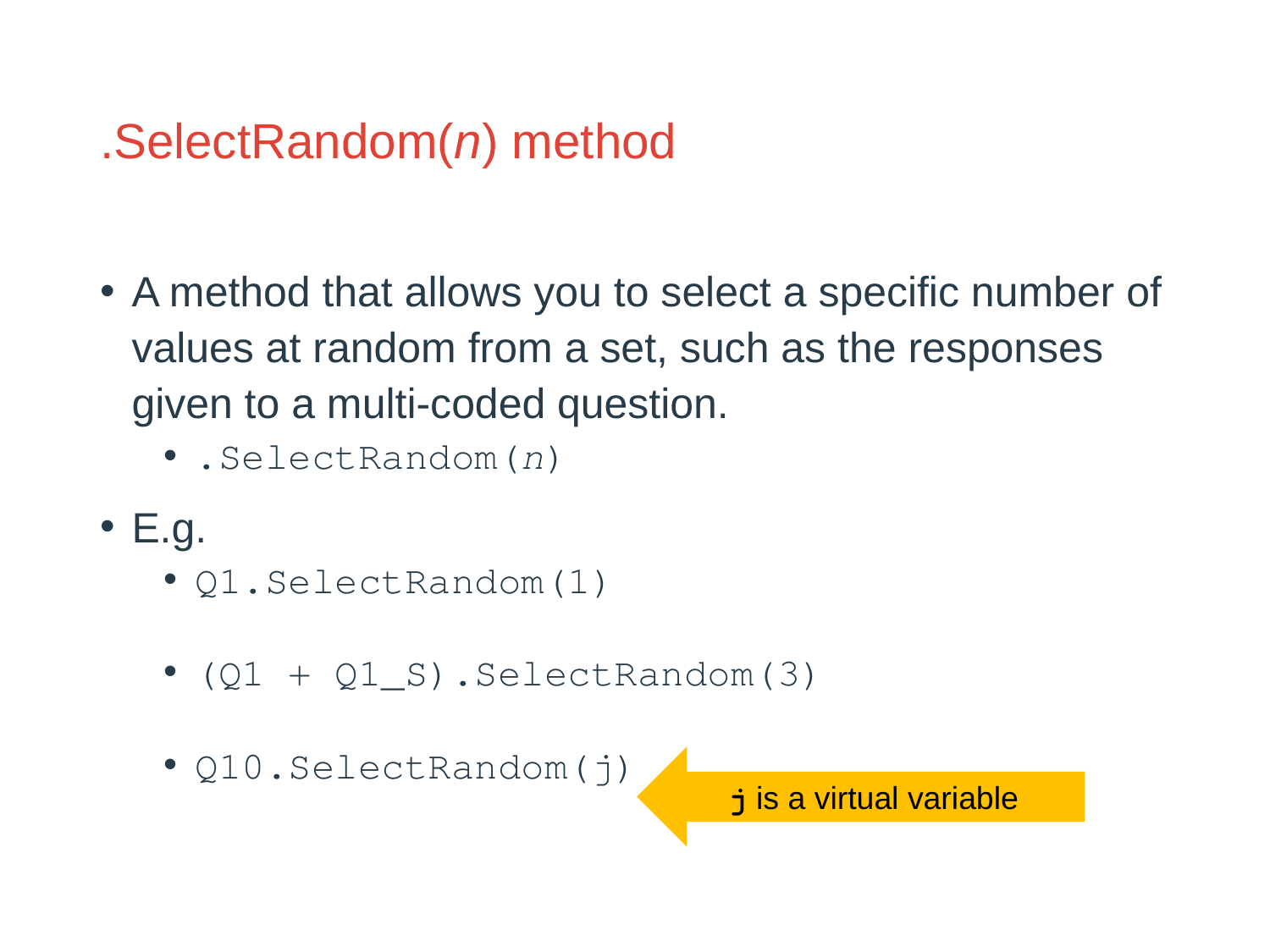

# .SelectRandom(n) method
A method that allows you to select a specific number of values at random from a set, such as the responses given to a multi-coded question.
.SelectRandom(n)
E.g.
Q1.SelectRandom(1)
(Q1 + Q1_S).SelectRandom(3)
Q10.SelectRandom(j)
j is a virtual variable